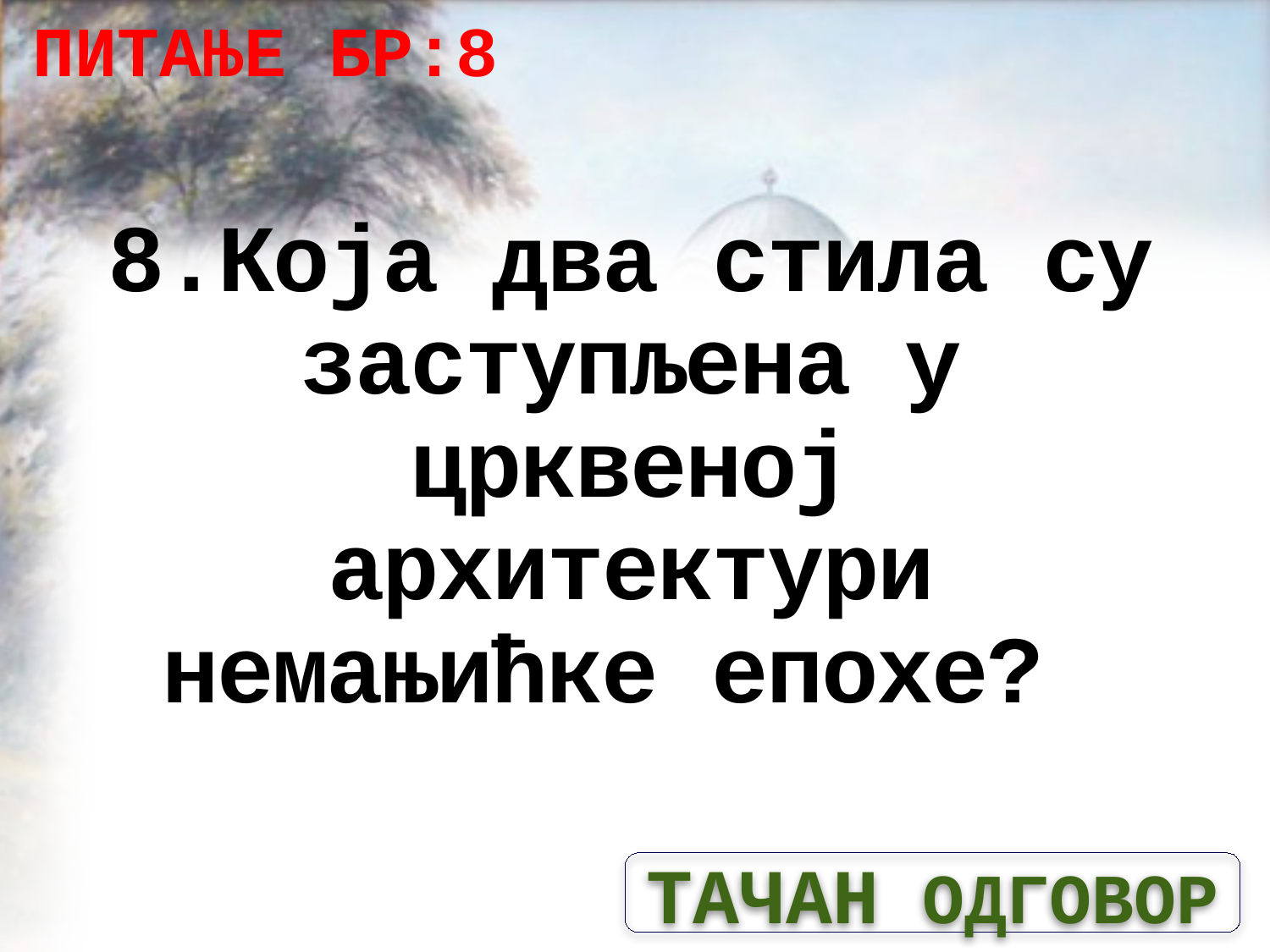

ПИТАЊЕ БР:8
# 8.Која два стила су заступљена у црквеној архитектури немањићке епохе?
ТАЧАН ОДГОВОР